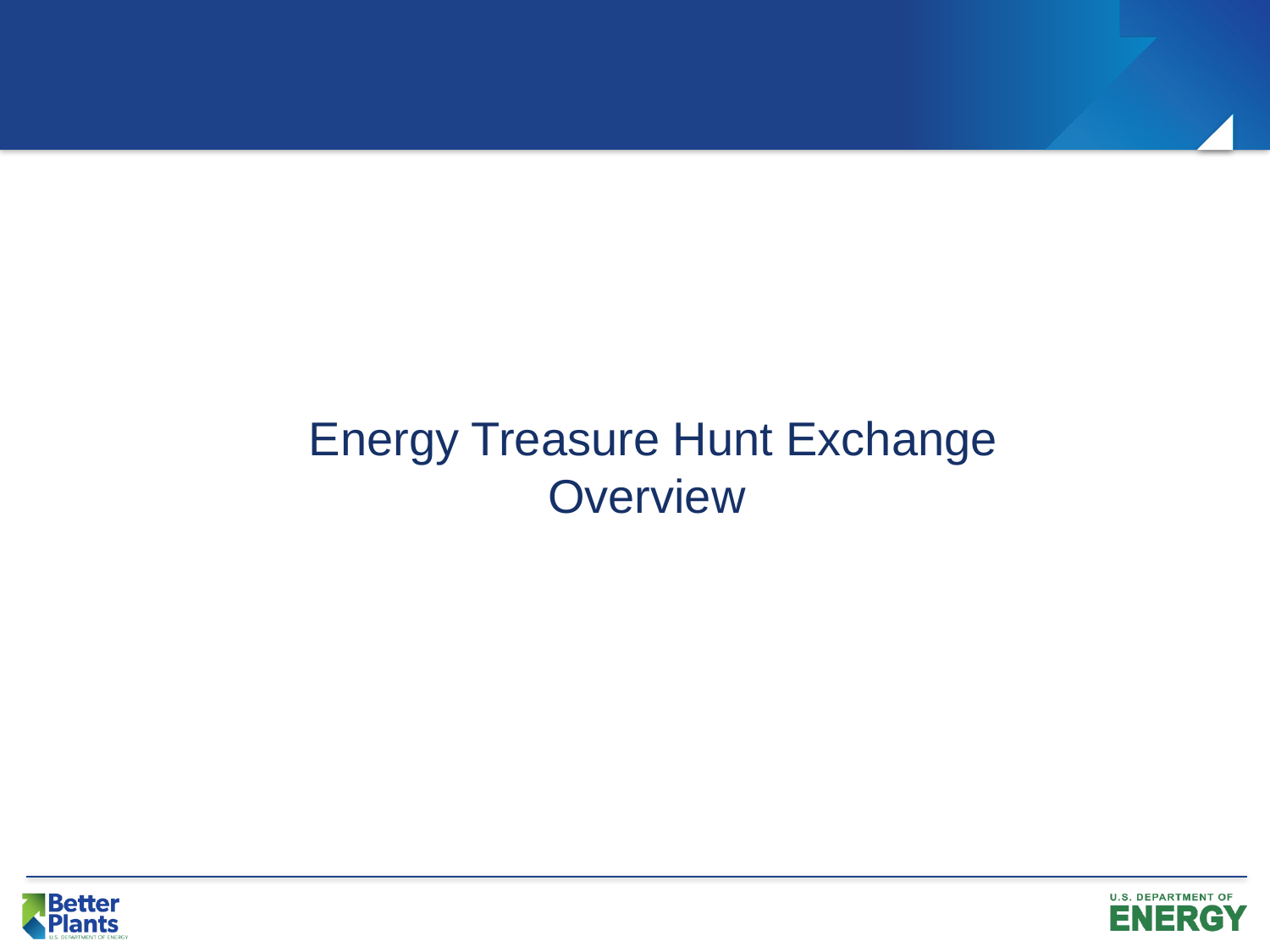

# Energy Treasure Hunt Exchange Overview
3